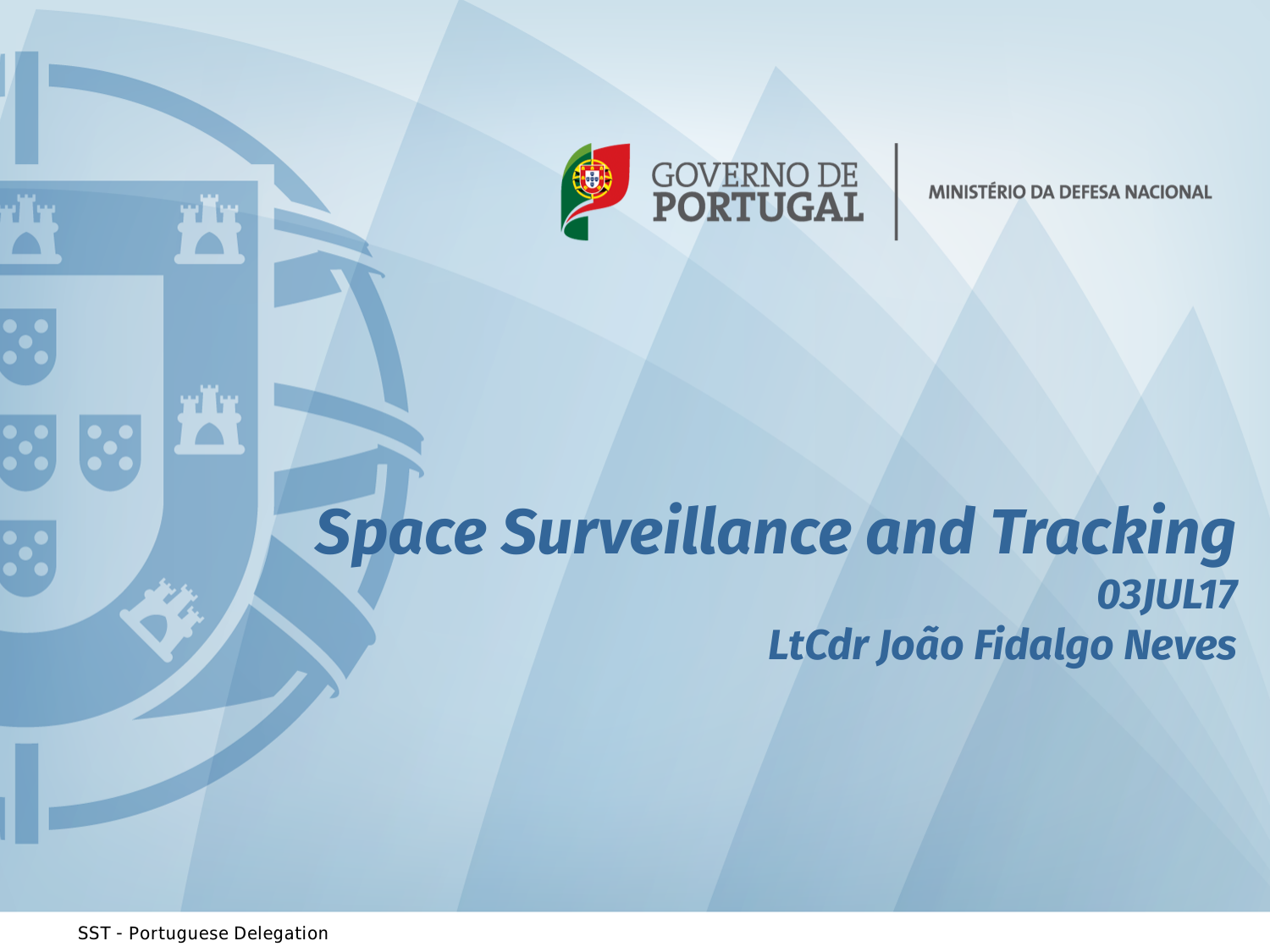

Space Surveillance and Tracking
03JUL17
LtCdr João Fidalgo Neves

SST - Portuguese Delegation